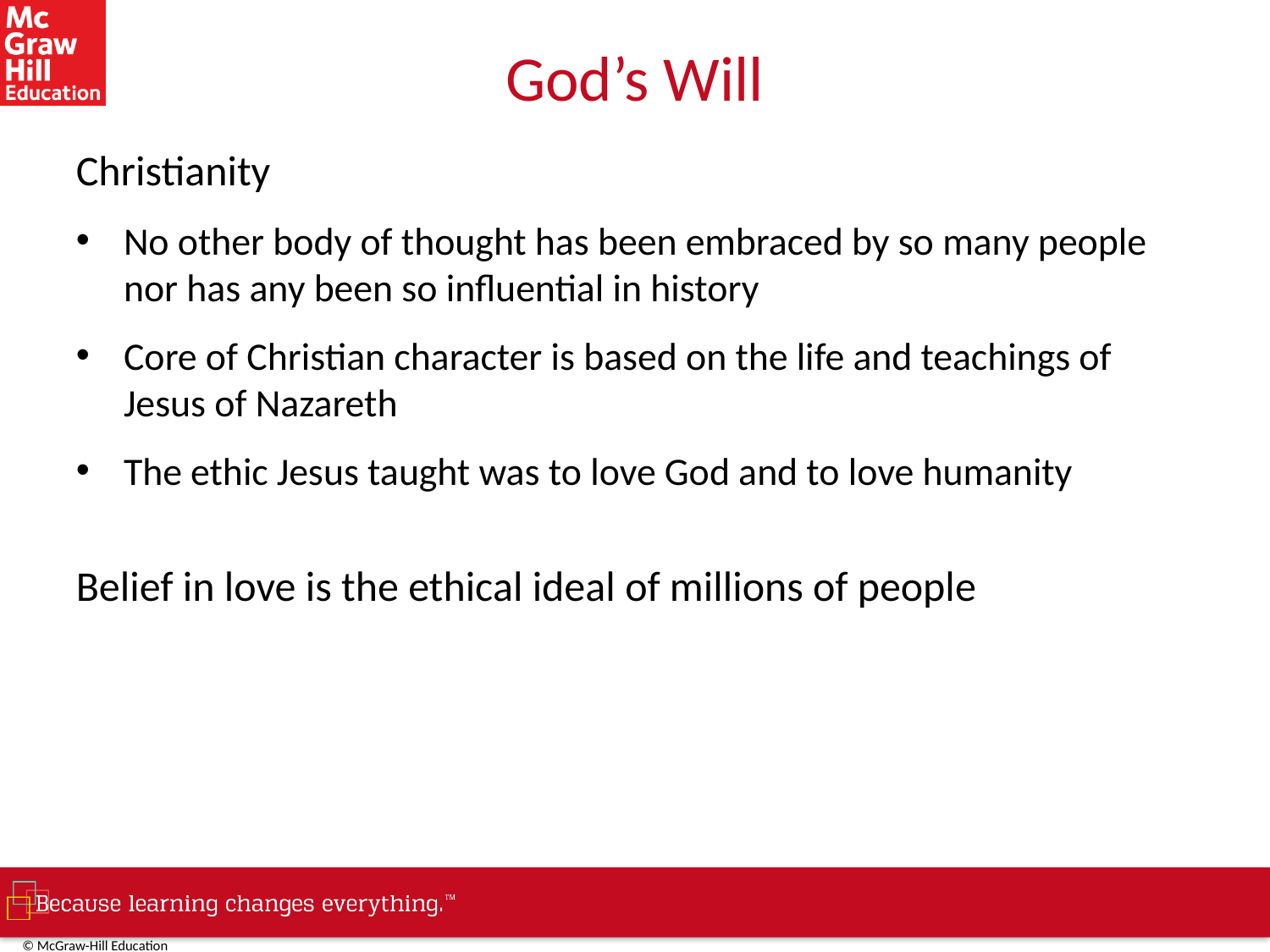

# God’s Will
Christianity
No other body of thought has been embraced by so many people nor has any been so influential in history
Core of Christian character is based on the life and teachings of Jesus of Nazareth
The ethic Jesus taught was to love God and to love humanity

Belief in love is the ethical ideal of millions of people